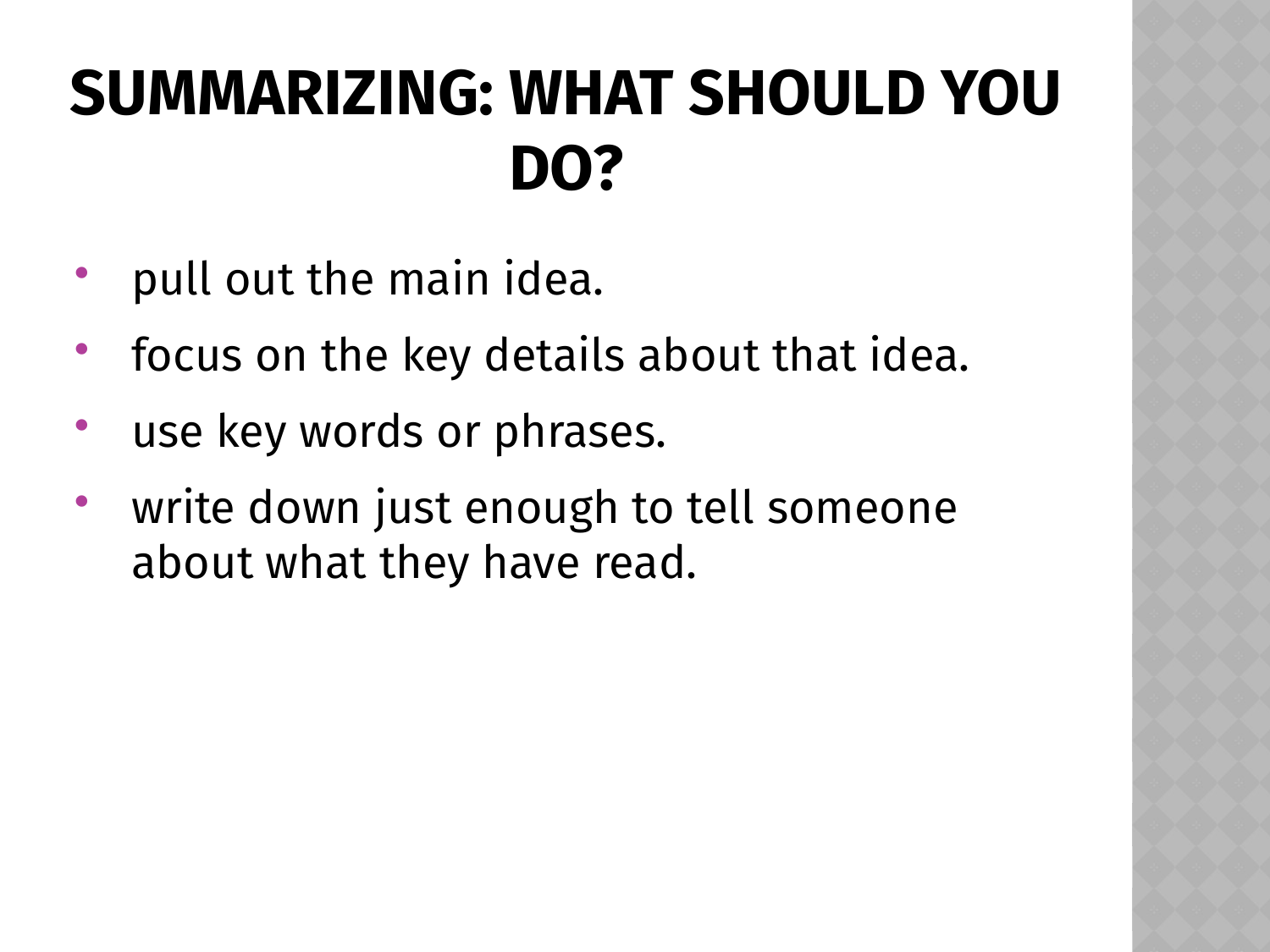

# Summarizing: What should YOU DO?
pull out the main idea.
focus on the key details about that idea.
use key words or phrases.
write down just enough to tell someone about what they have read.